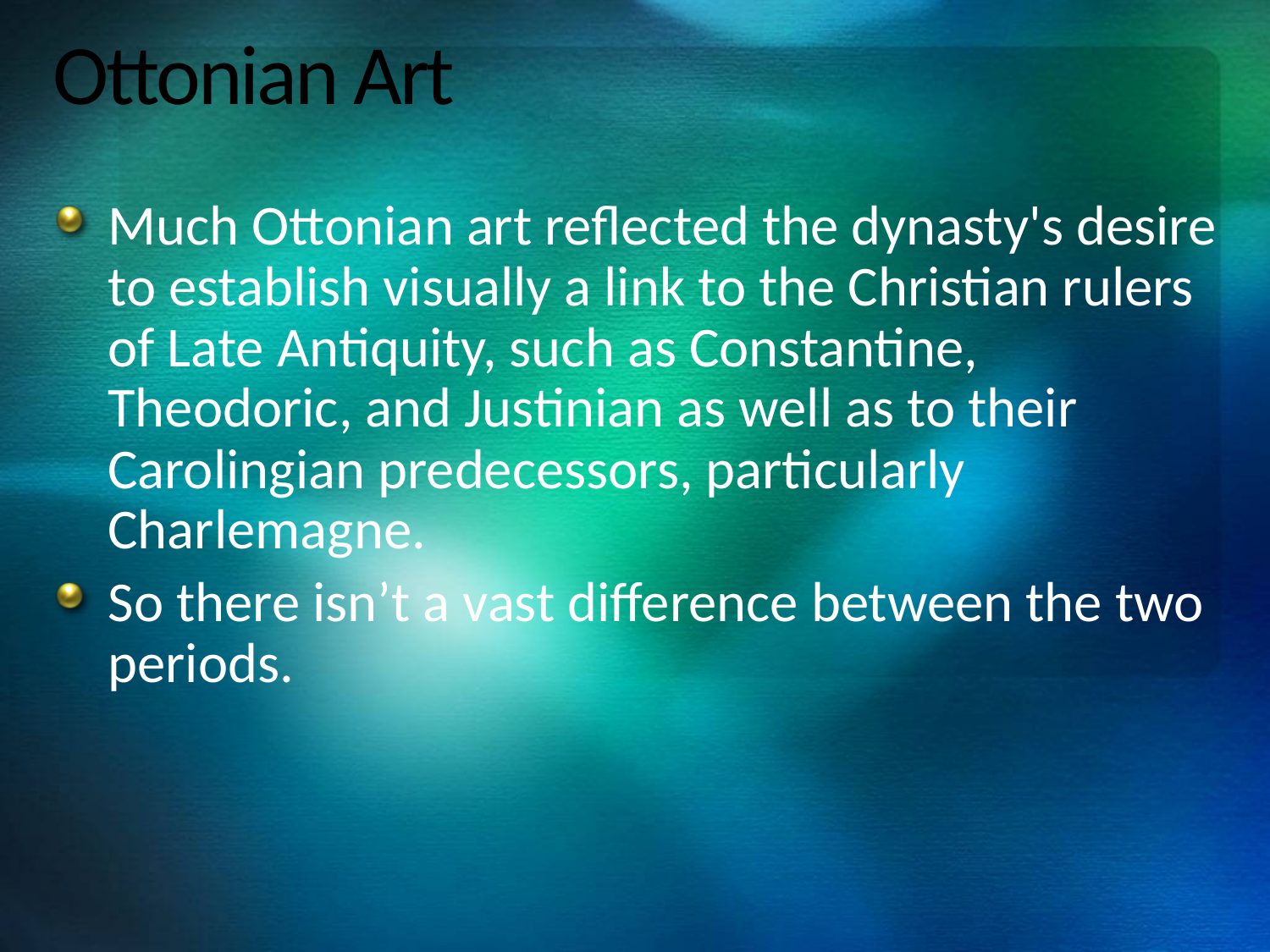

# Ottonian Art
Much Ottonian art reflected the dynasty's desire to establish visually a link to the Christian rulers of Late Antiquity, such as Constantine, Theodoric, and Justinian as well as to their Carolingian predecessors, particularly Charlemagne.
So there isn’t a vast difference between the two periods.